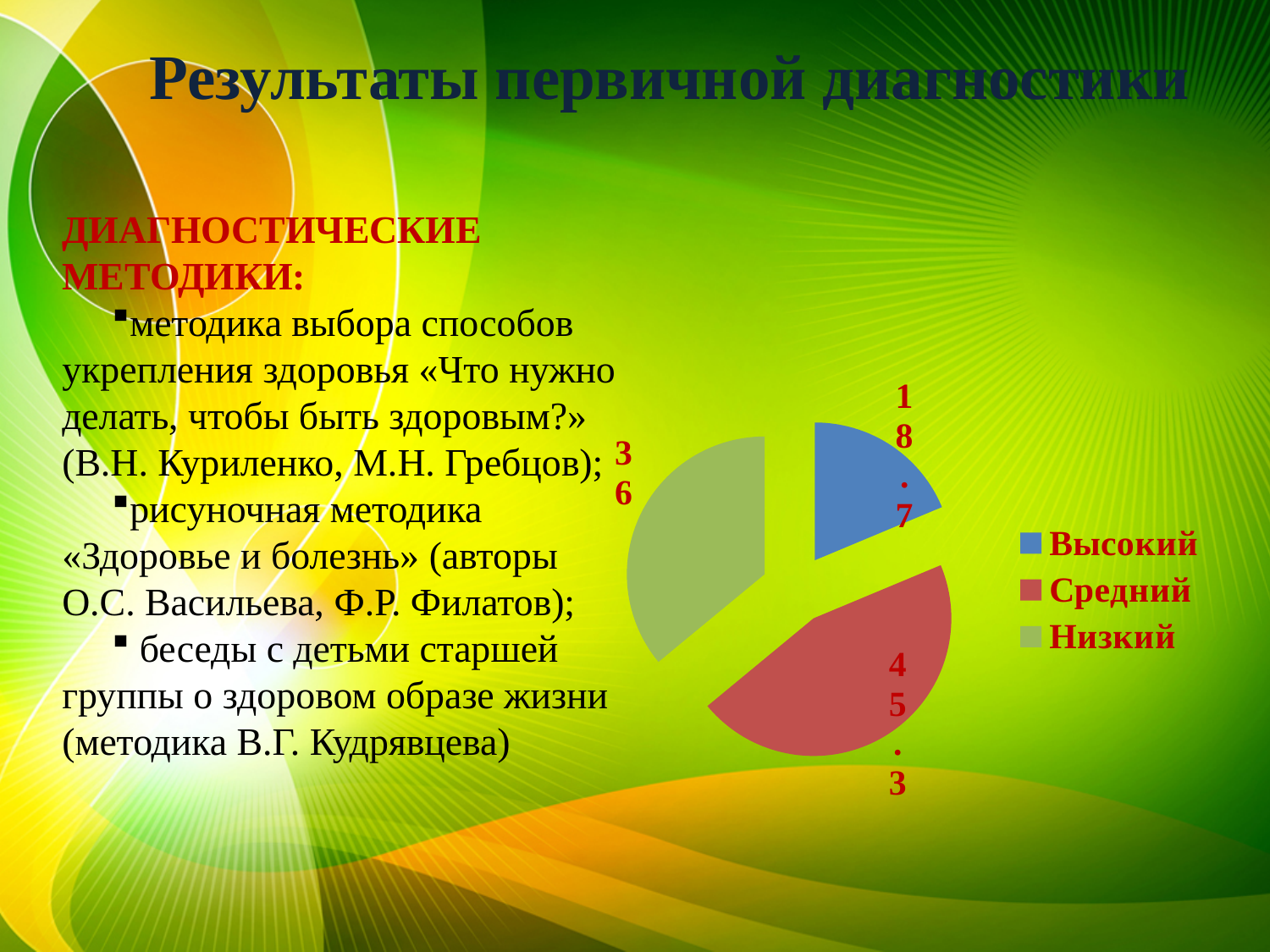

Результаты первичной диагностики
ДИАГНОСТИЧЕСКИЕ МЕТОДИКИ:
методика выбора способов укрепления здоровья «Что нужно делать, чтобы быть здоровым?» (В.Н. Куриленко, М.Н. Гребцов);
рисуночная методика «Здоровье и болезнь» (авторы О.С. Васильева, Ф.Р. Филатов);
 беседы с детьми старшей группы о здоровом образе жизни (методика В.Г. Кудрявцева)

### Chart

| Category |  |
|---|---|
| Высокий  | 18.7 |
| Средний  | 45.3 |
| Низкий  | 36.0 |